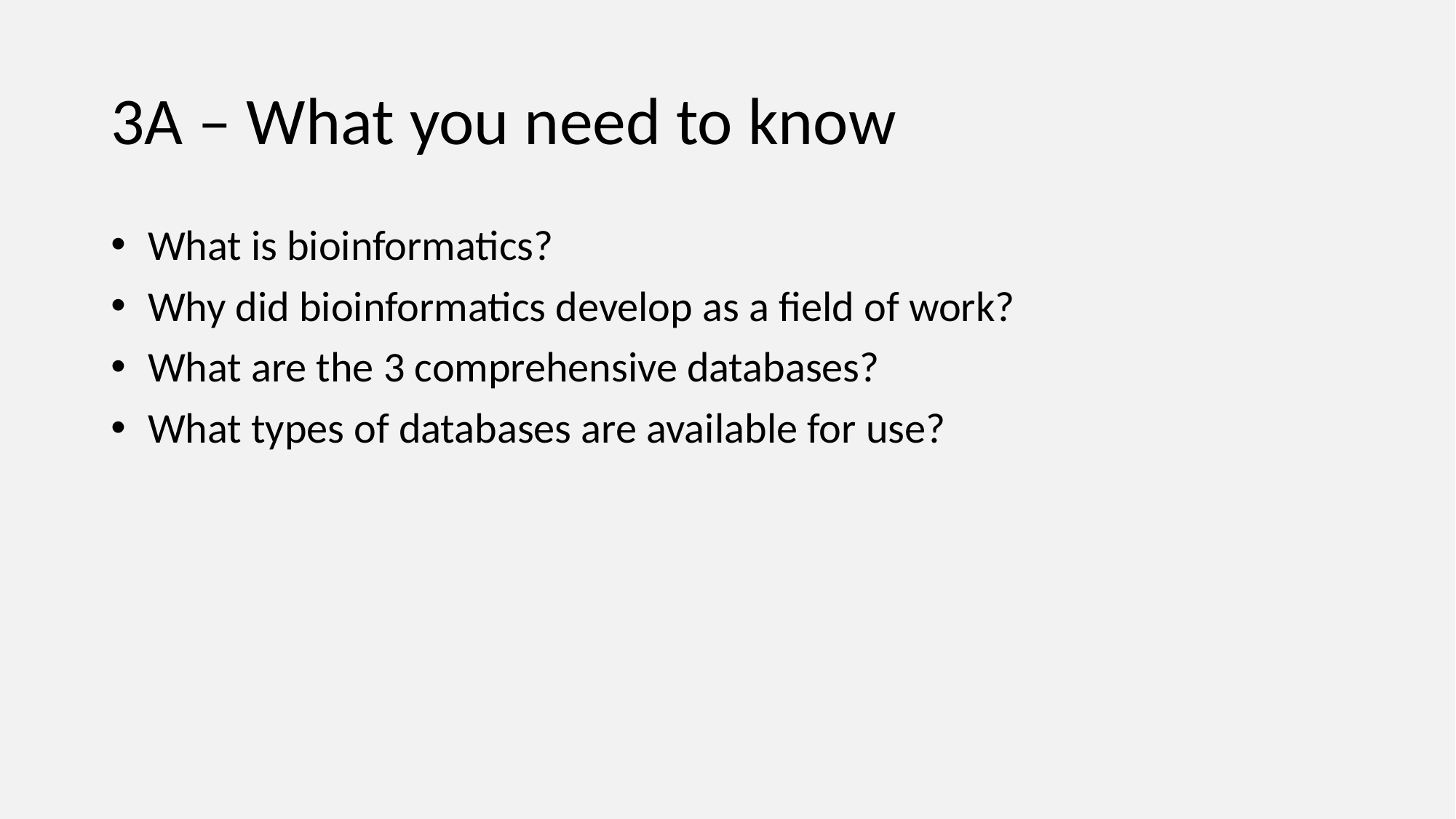

# 3A – What you need to know
 What is bioinformatics?
 Why did bioinformatics develop as a field of work?
 What are the 3 comprehensive databases?
 What types of databases are available for use?